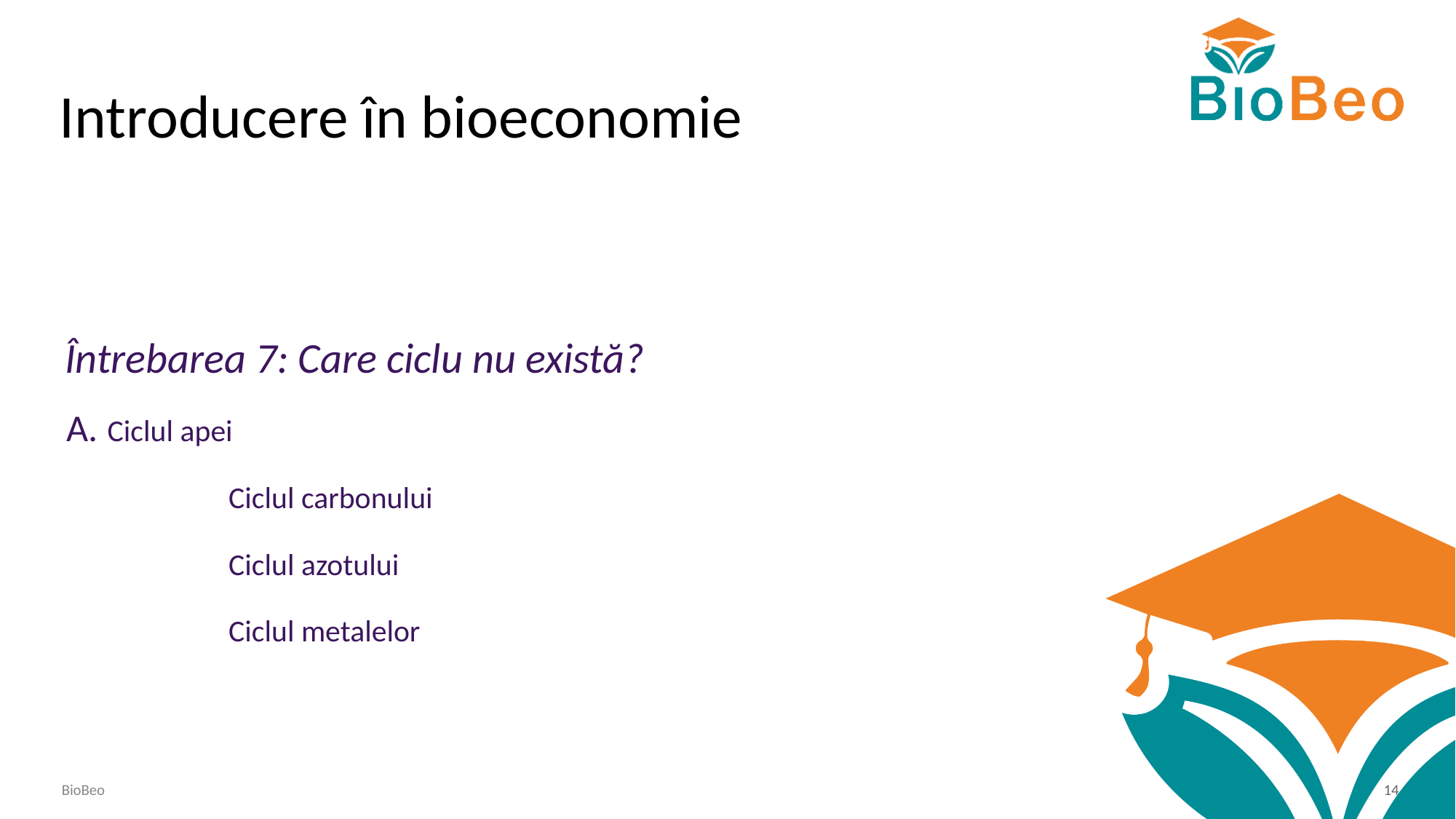

# Introducere în bioeconomie
Întrebarea 7: Care ciclu nu există?
Ciclul apei
Ciclul carbonului
Ciclul azotului
Ciclul metalelor
BioBeo
14